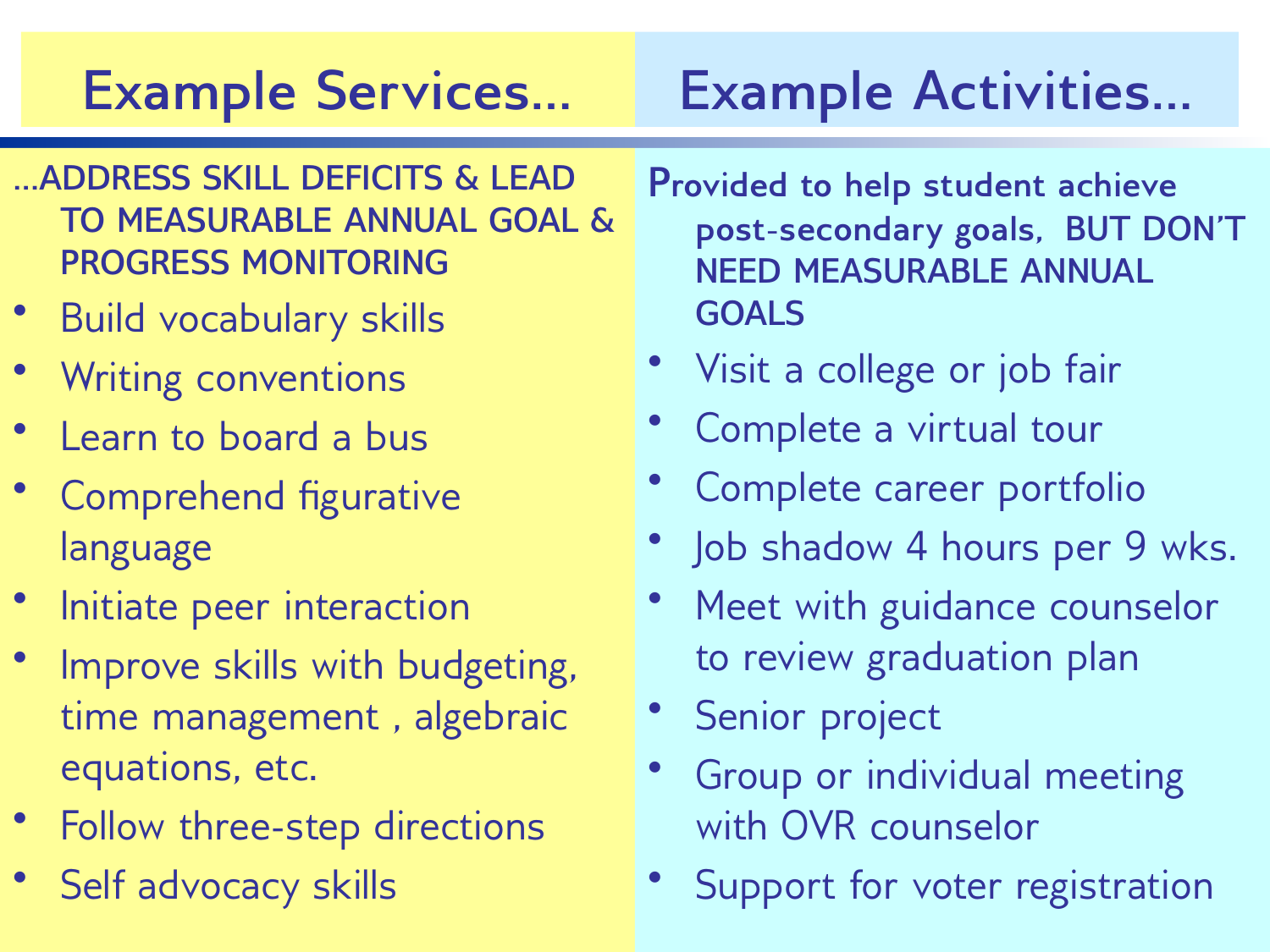

Example Services…
Example Activities…
…ADDRESS SKILL DEFICITS & LEAD TO MEASURABLE ANNUAL GOAL & PROGRESS MONITORING
Build vocabulary skills
Writing conventions
Learn to board a bus
Comprehend figurative language
Initiate peer interaction
Improve skills with budgeting, time management , algebraic equations, etc.
Follow three-step directions
Self advocacy skills

Provided to help student achieve post-secondary goals,  BUT DON’T NEED MEASURABLE ANNUAL GOALS
Visit a college or job fair
Complete a virtual tour
Complete career portfolio
Job shadow 4 hours per 9 wks.
Meet with guidance counselor to review graduation plan
Senior project
Group or individual meeting with OVR counselor
Support for voter registration

…DO NOT NEED A MEASURABLE ANNUAL GOAL
Attend college fair
Complete a virtual tour
Explore employment options
Compile list of pros & cons of working right after HS
Meet with guidance counselor to determine schedule
Group meeting with OVR counselor

Job shadow

71